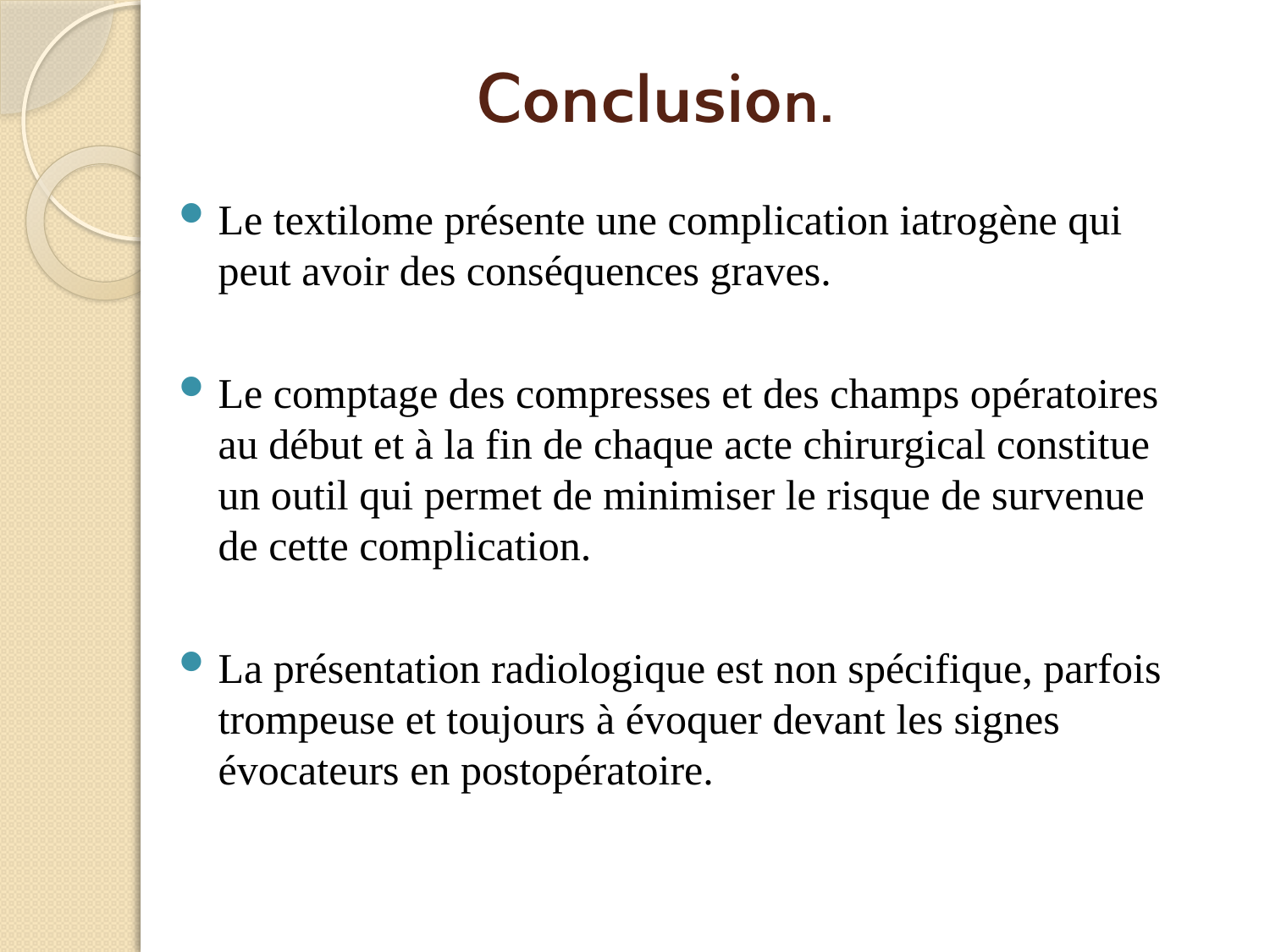

# Conclusion.
Le textilome présente une complication iatrogène qui peut avoir des conséquences graves.

Le comptage des compresses et des champs opératoires au début et à la fin de chaque acte chirurgical constitue un outil qui permet de minimiser le risque de survenue de cette complication.

La présentation radiologique est non spécifique, parfois trompeuse et toujours à évoquer devant les signes évocateurs en postopératoire.